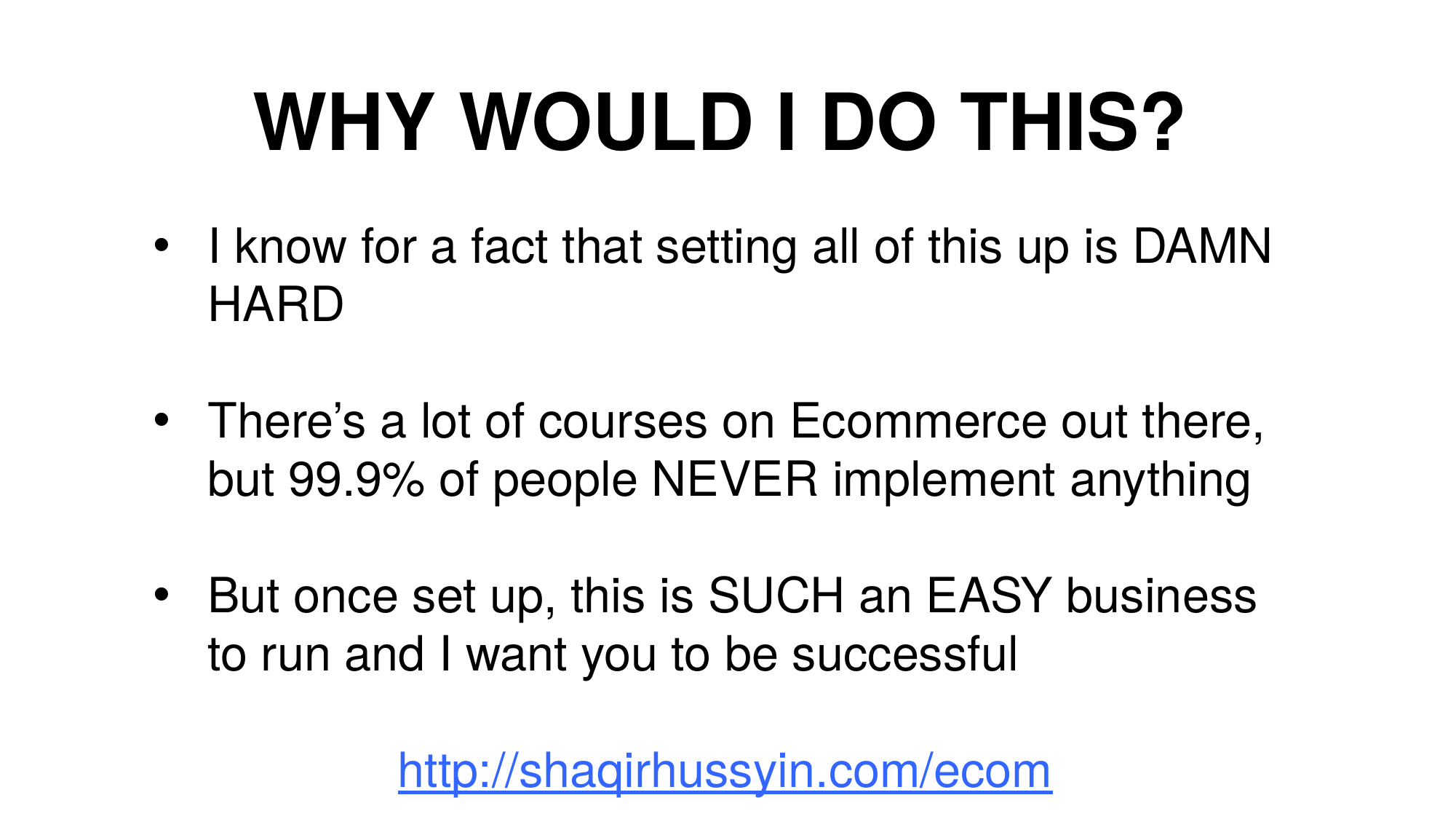

WHY WOULD I DO THIS?
I know for a fact that setting all of this up is DAMN HARD

There’s a lot of courses on Ecommerce out there, but 99.9% of people NEVER implement anything

But once set up, this is SUCH an EASY business to run and I want you to be successful

http://shaqirhussyin.com/ecom